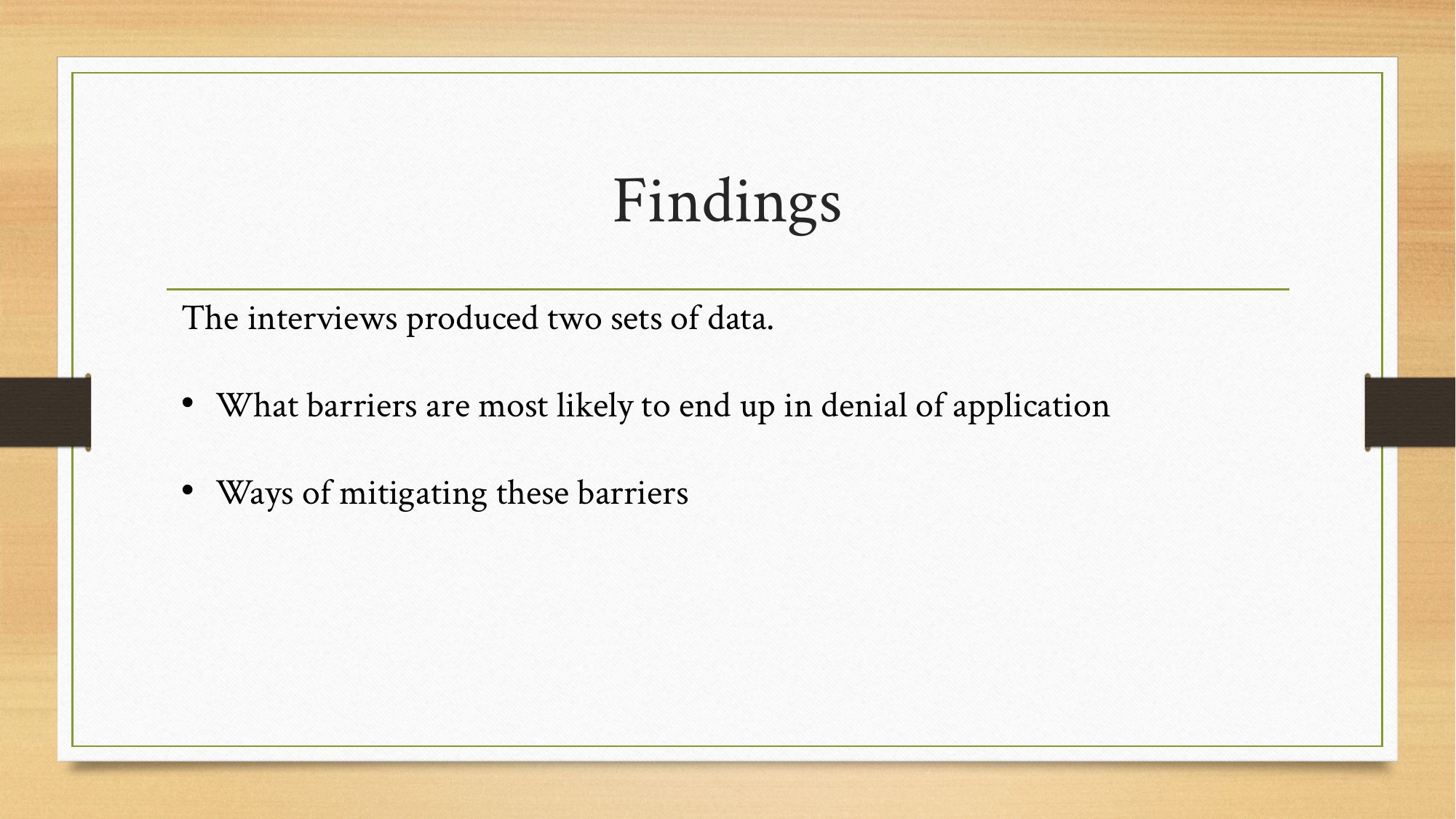

# Findings
The interviews produced two sets of data.

What barriers are most likely to end up in denial of application

Ways of mitigating these barriers